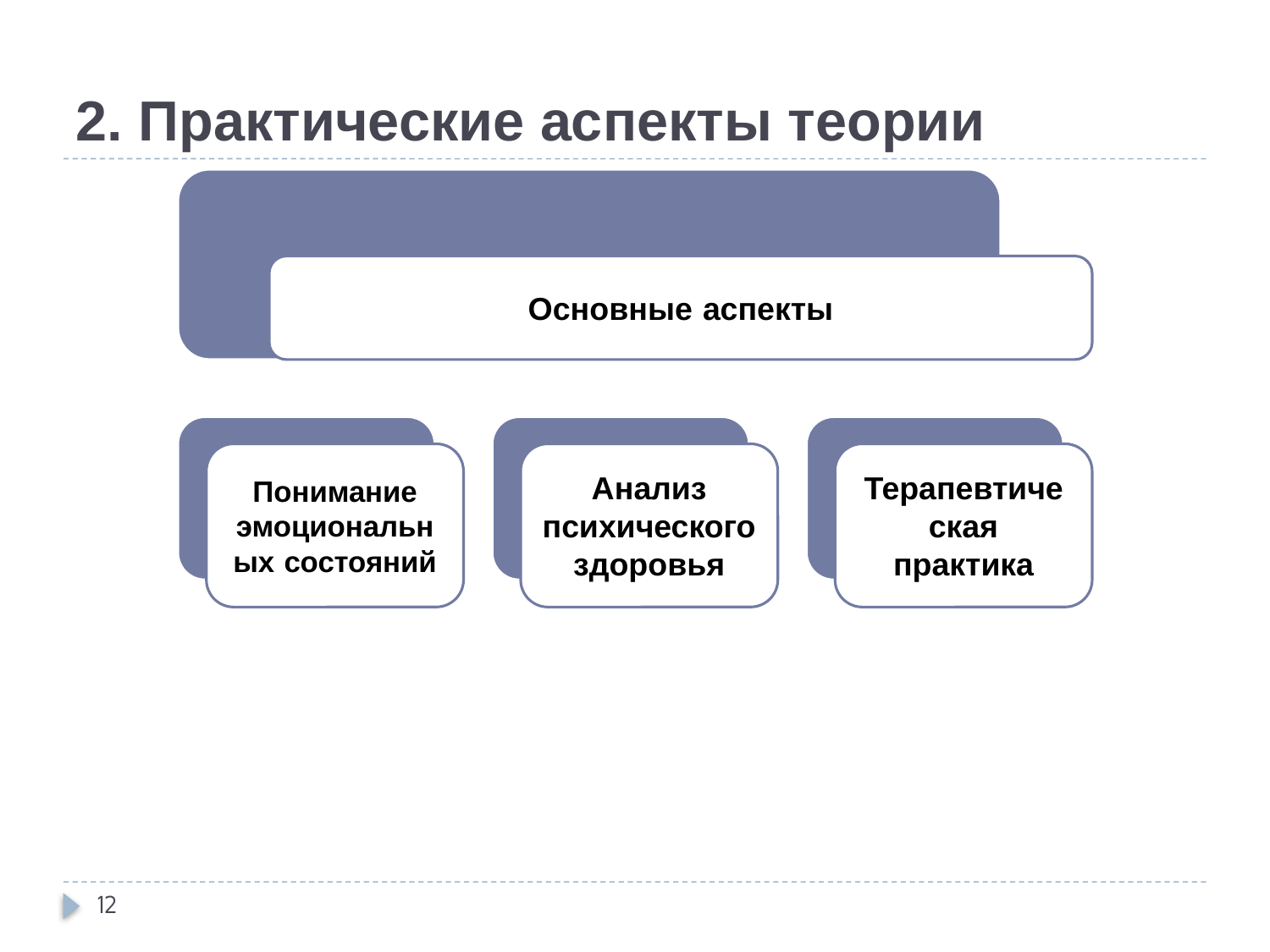

# 2. Практические аспекты теории
Основные аспекты
Понимание эмоциональных состояний
Анализ психического здоровья
Терапевтическая практика
12